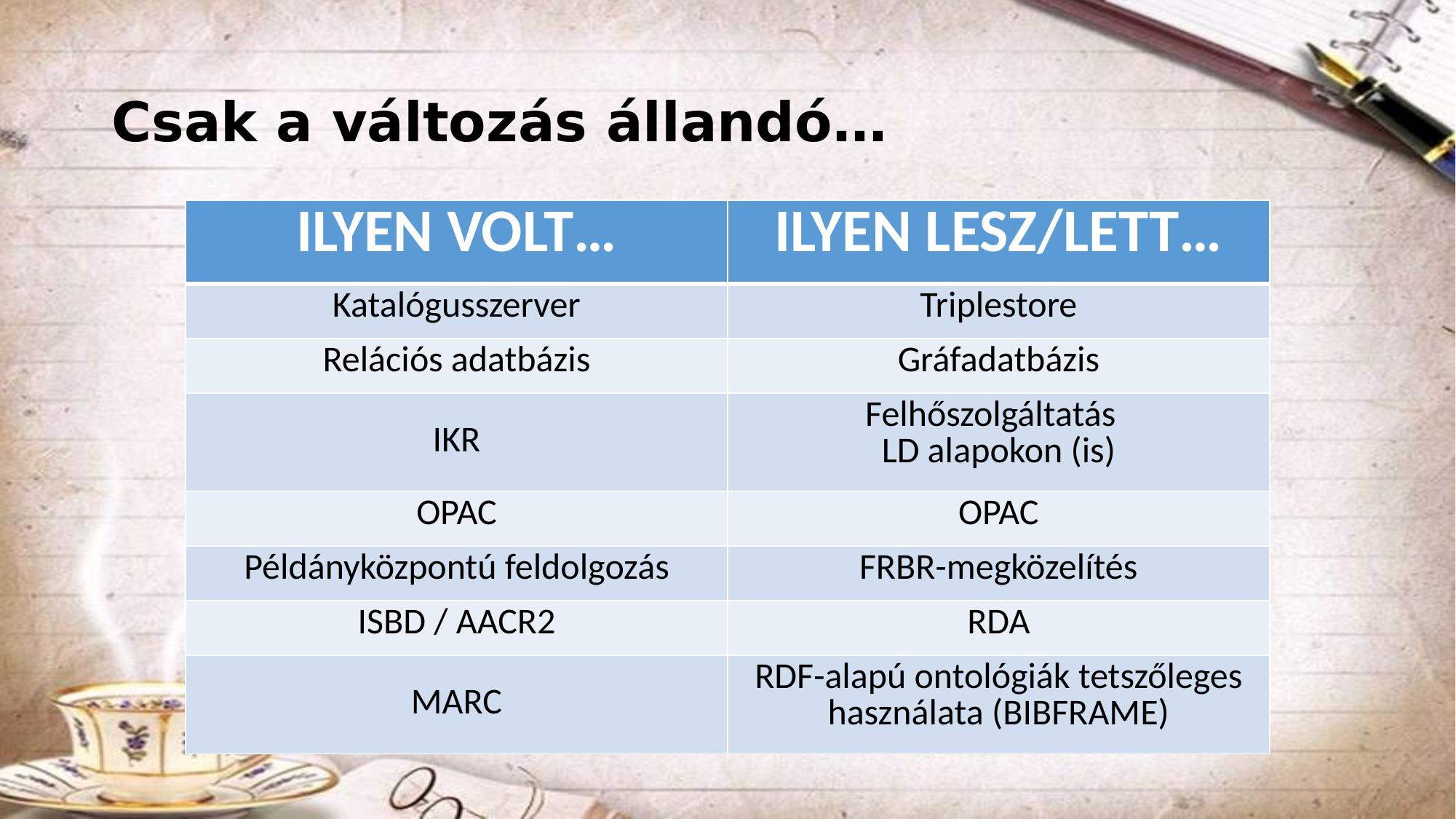

Csak a változás állandó…
| ILYEN VOLT… | ILYEN LESZ/LETT… |
| --- | --- |
| Katalógusszerver | Triplestore |
| Relációs adatbázis | Gráfadatbázis |
| IKR | Felhőszolgáltatás LD alapokon (is) |
| OPAC | OPAC |
| Példányközpontú feldolgozás | FRBR-megközelítés |
| ISBD / AACR2 | RDA |
| MARC | RDF-alapú ontológiák tetszőleges használata (BIBFRAME) |